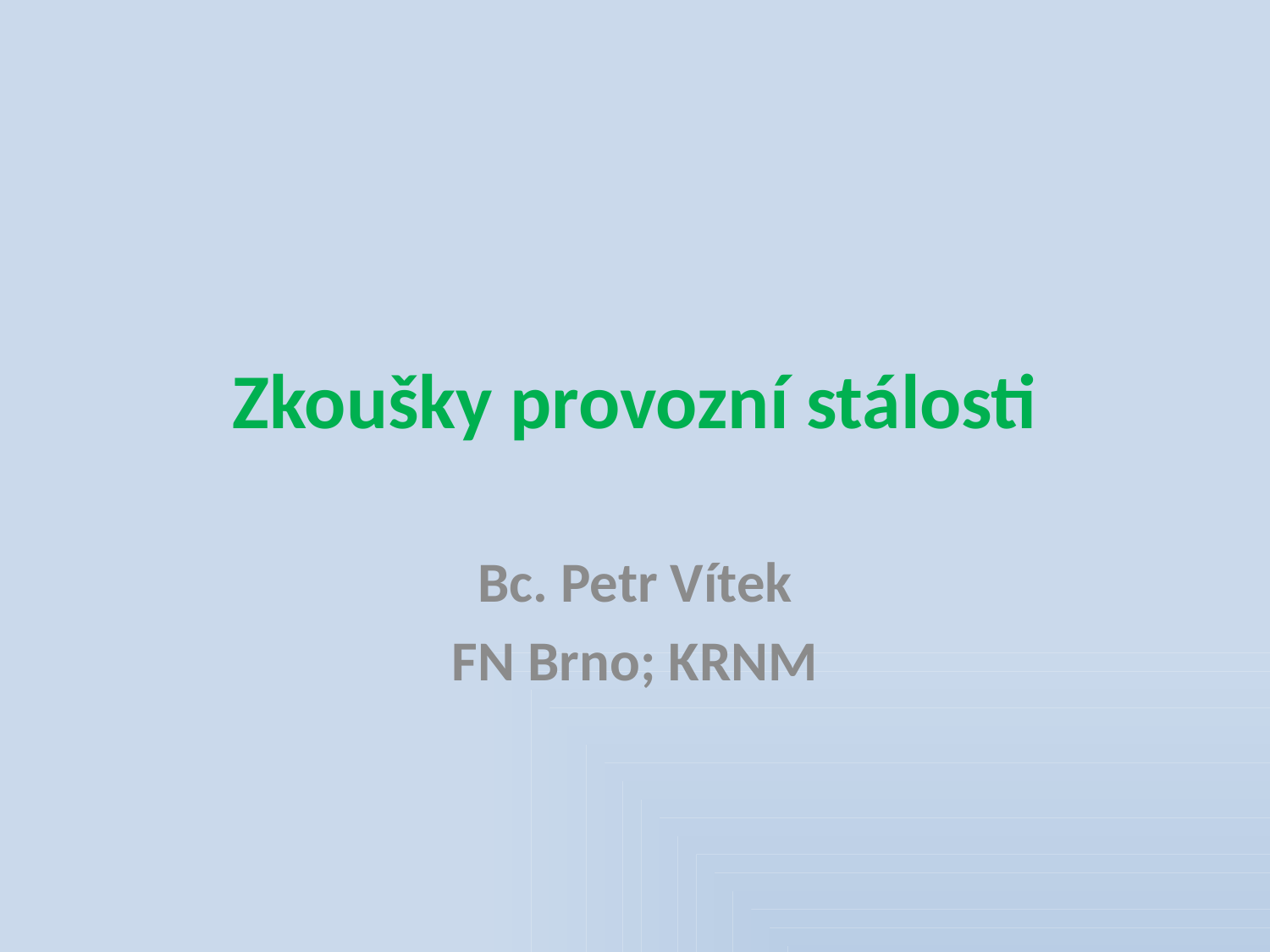

# Zkoušky provozní stálosti
Bc. Petr Vítek
FN Brno; KRNM